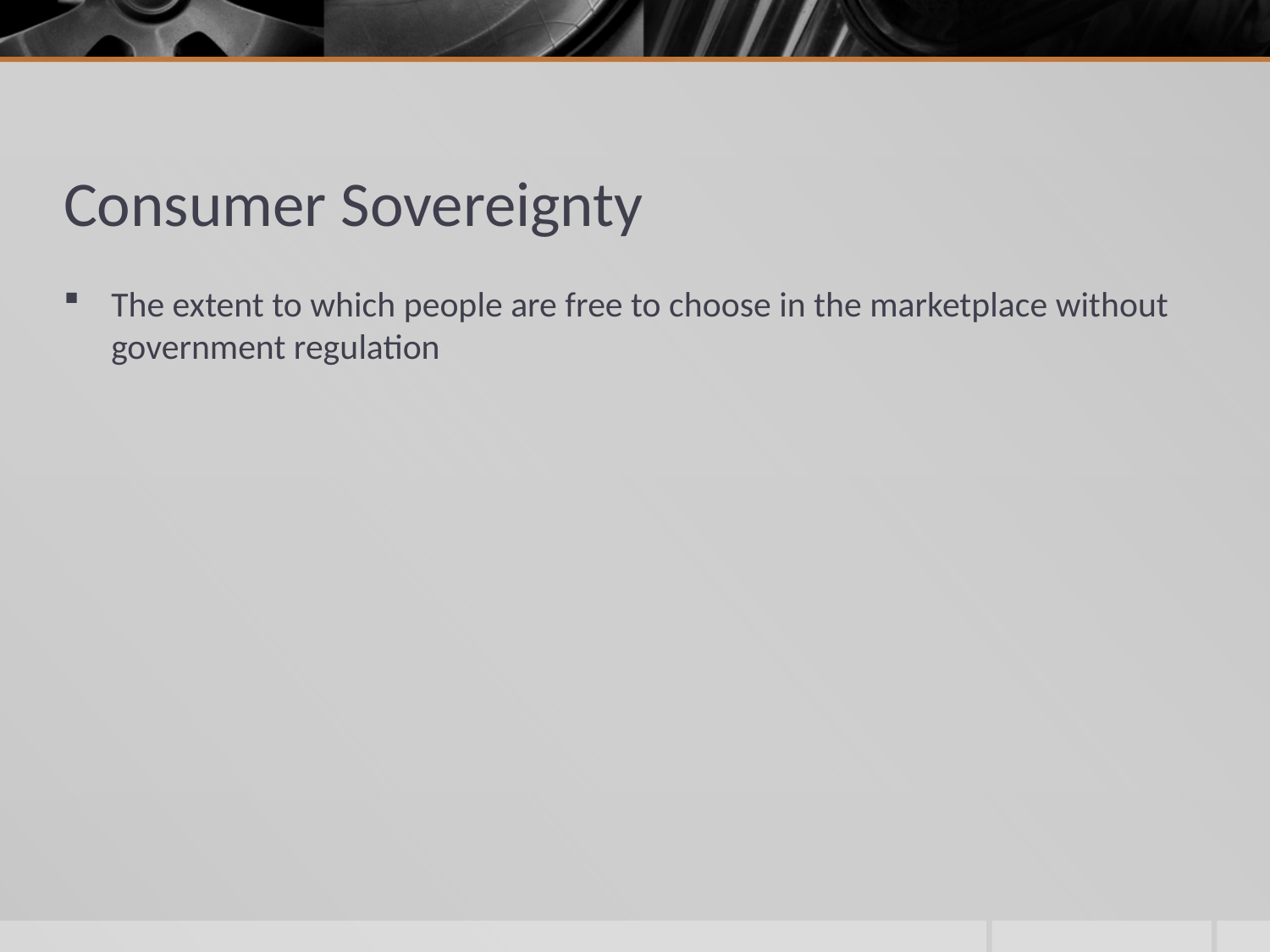

# Consumer Sovereignty
The extent to which people are free to choose in the marketplace without government regulation